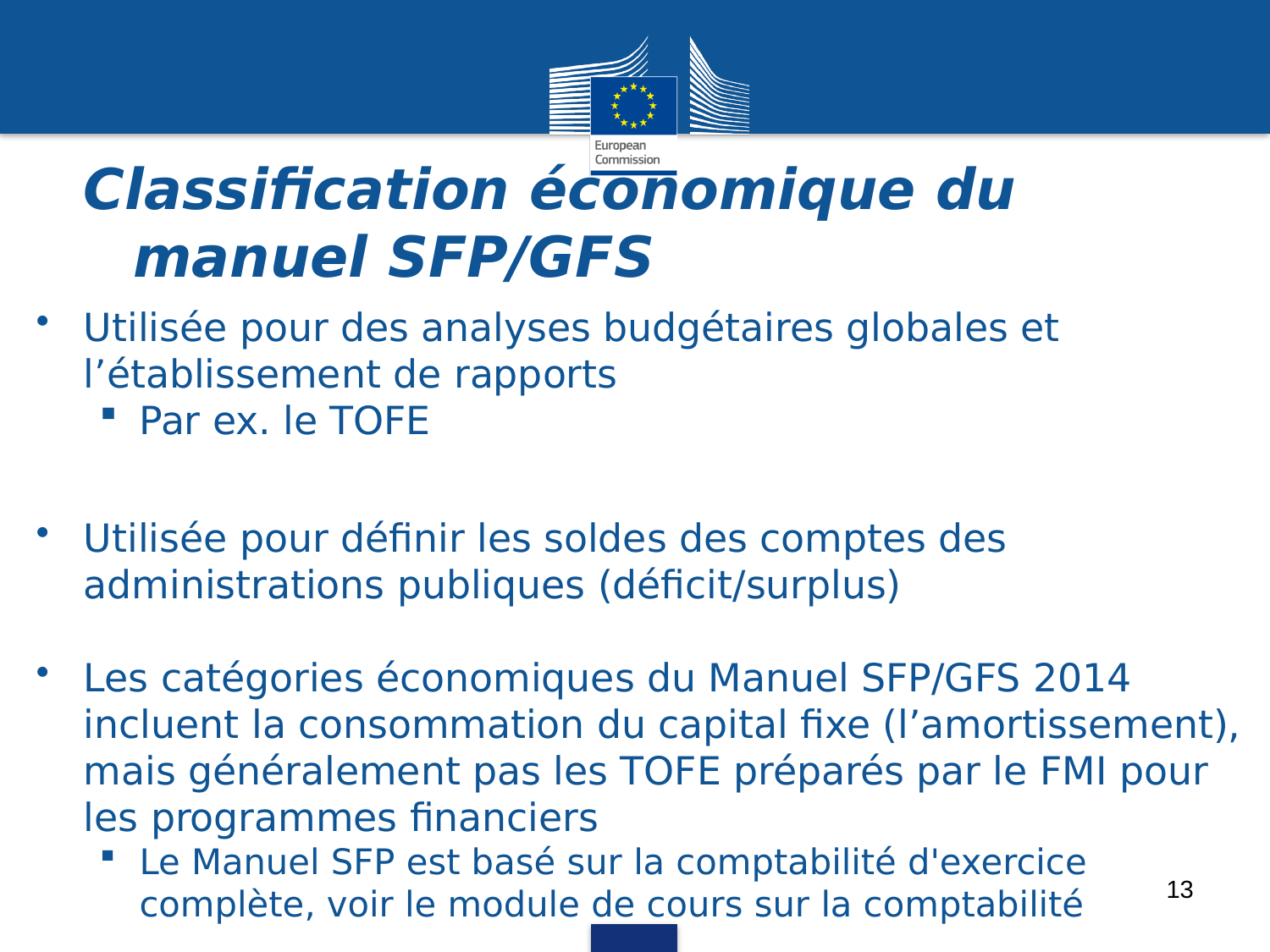

# Classification économique du  manuel SFP/GFS
Utilisée pour des analyses budgétaires globales et l’établissement de rapports
Par ex. le TOFE

Utilisée pour définir les soldes des comptes des administrations publiques (déficit/surplus)

Les catégories économiques du Manuel SFP/GFS 2014 incluent la consommation du capital fixe (l’amortissement), mais généralement pas les TOFE préparés par le FMI pour les programmes financiers
Le Manuel SFP est basé sur la comptabilité d'exercice complète, voir le module de cours sur la comptabilité

13